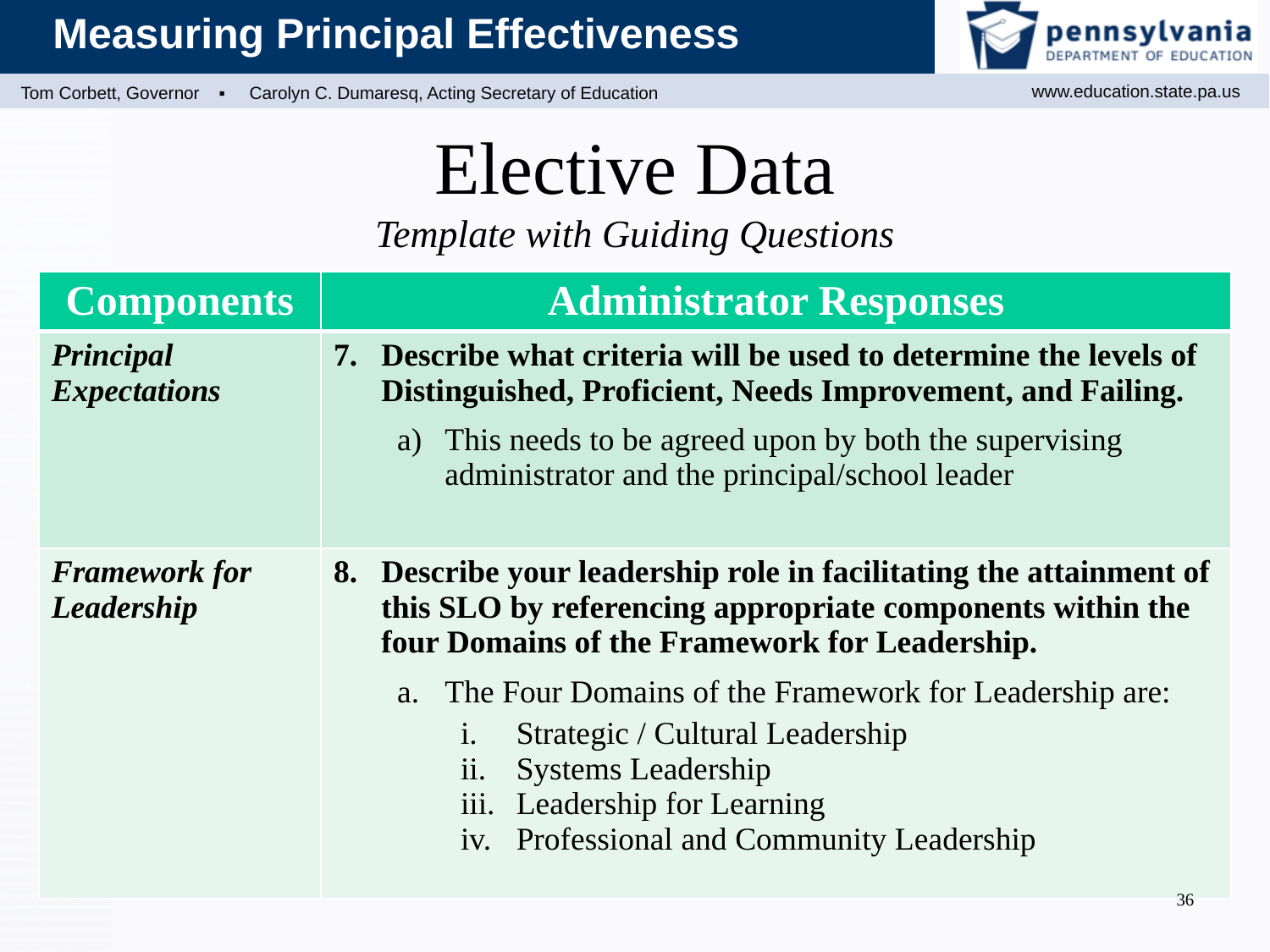

# Elective Data Template with Guiding Questions
| Components | Administrator Responses |
| --- | --- |
| Principal Expectations | Describe what criteria will be used to determine the levels of Distinguished, Proficient, Needs Improvement, and Failing. This needs to be agreed upon by both the supervising administrator and the principal/school leader |
| Framework for Leadership | Describe your leadership role in facilitating the attainment of this SLO by referencing appropriate components within the four Domains of the Framework for Leadership. The Four Domains of the Framework for Leadership are: Strategic / Cultural Leadership Systems Leadership Leadership for Learning Professional and Community Leadership |
36